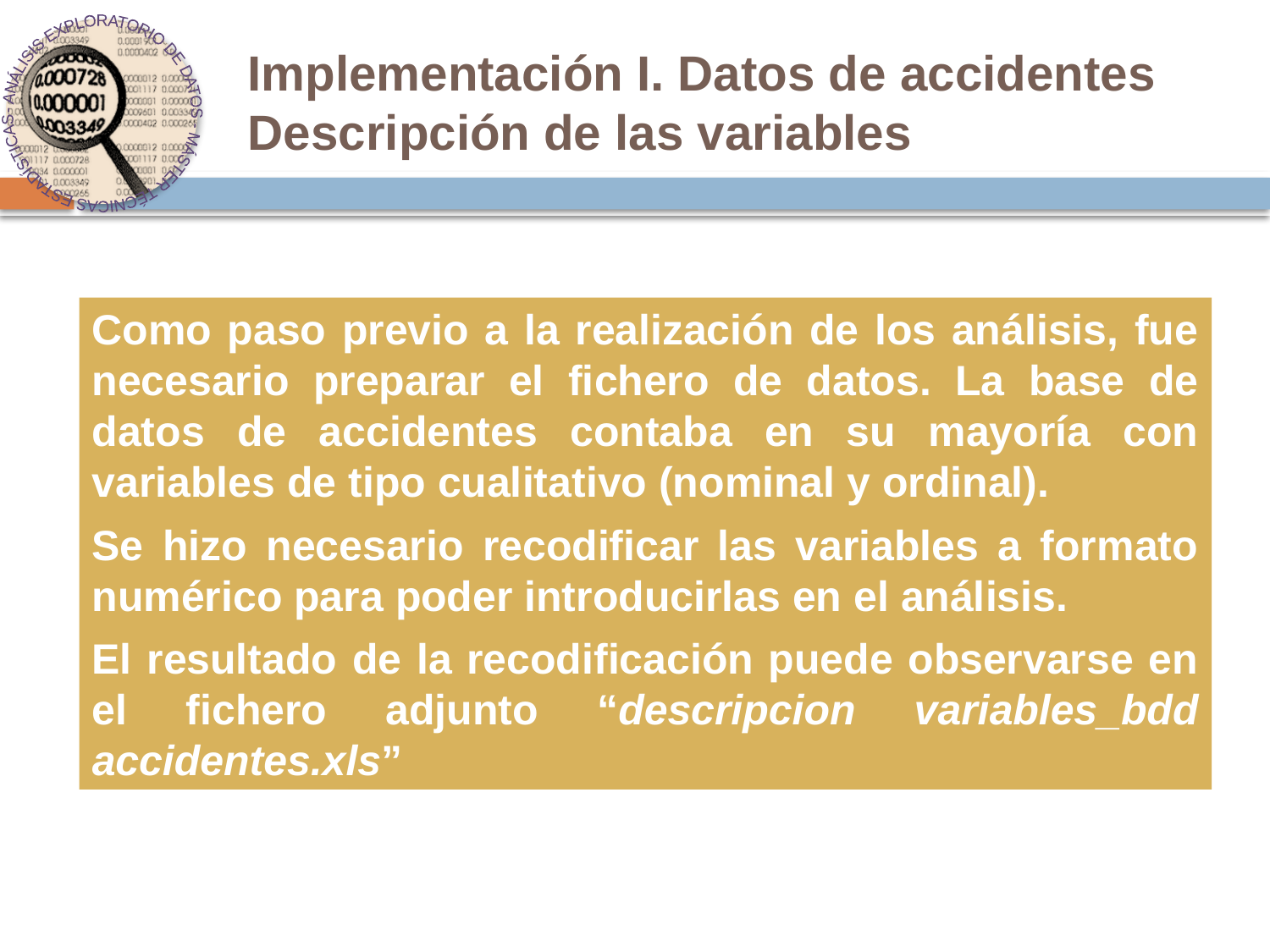

Implementación I. Datos de accidentes
Descripción de las variables
Como paso previo a la realización de los análisis, fue necesario preparar el fichero de datos. La base de datos de accidentes contaba en su mayoría con variables de tipo cualitativo (nominal y ordinal).
Se hizo necesario recodificar las variables a formato numérico para poder introducirlas en el análisis.
El resultado de la recodificación puede observarse en el fichero adjunto “descripcion variables_bdd accidentes.xls”